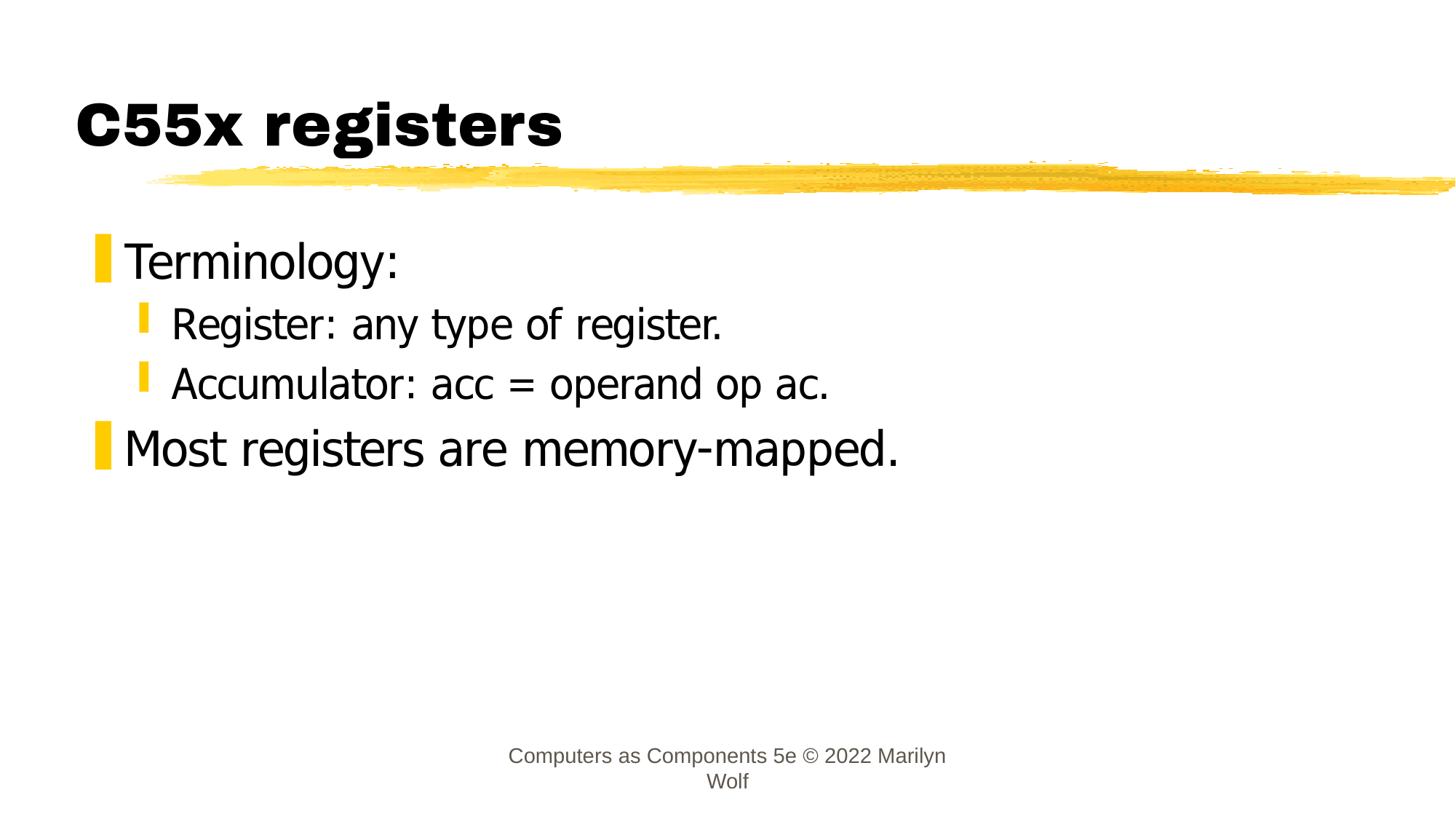

# C55x registers
Terminology:
Register: any type of register.
Accumulator: acc = operand op ac.
Most registers are memory-mapped.
Computers as Components 5e © 2022 Marilyn Wolf